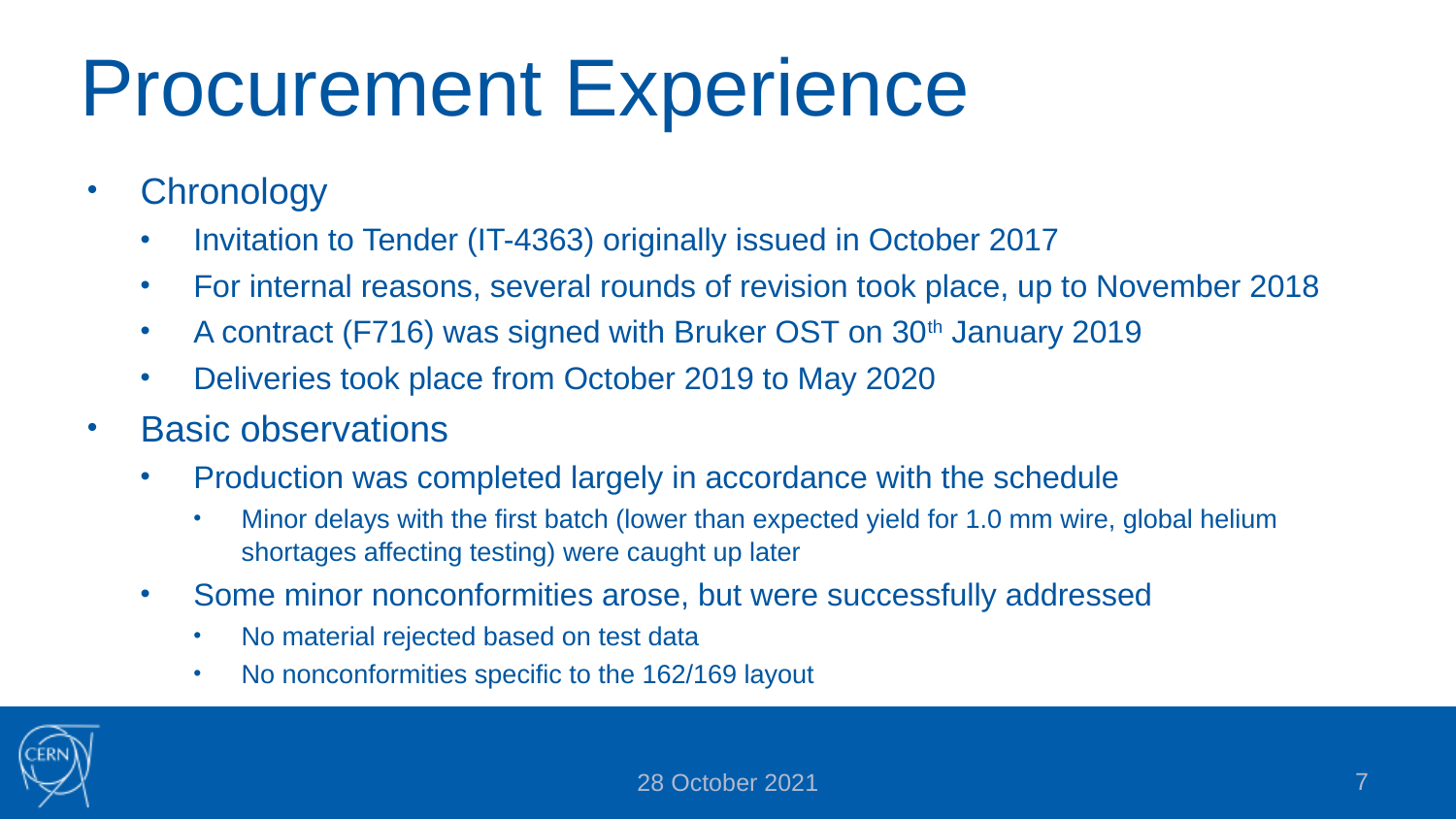

# Procurement Experience
Chronology
Invitation to Tender (IT-4363) originally issued in October 2017
For internal reasons, several rounds of revision took place, up to November 2018
A contract (F716) was signed with Bruker OST on 30th January 2019
Deliveries took place from October 2019 to May 2020
Basic observations
Production was completed largely in accordance with the schedule
Minor delays with the first batch (lower than expected yield for 1.0 mm wire, global helium shortages affecting testing) were caught up later
Some minor nonconformities arose, but were successfully addressed
No material rejected based on test data
No nonconformities specific to the 162/169 layout

7
28 October 2021